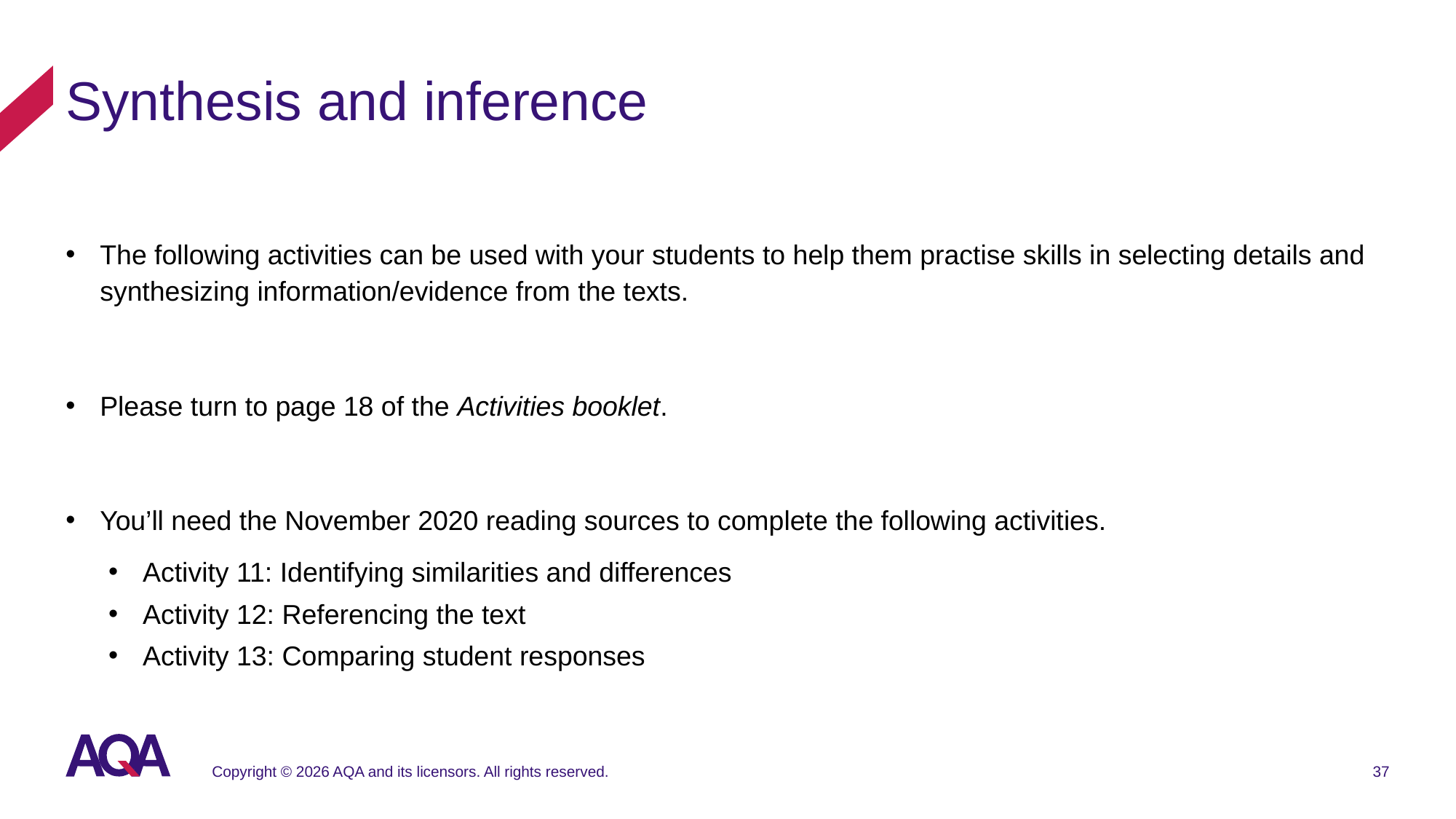

# Synthesis and inference
The following activities can be used with your students to help them practise skills in selecting details and synthesizing information/evidence from the texts.

Please turn to page 18 of the Activities booklet.

You’ll need the November 2020 reading sources to complete the following activities.
Activity 11: Identifying similarities and differences
Activity 12: Referencing the text
Activity 13: Comparing student responses

Copyright © 2026 AQA and its licensors. All rights reserved.
37